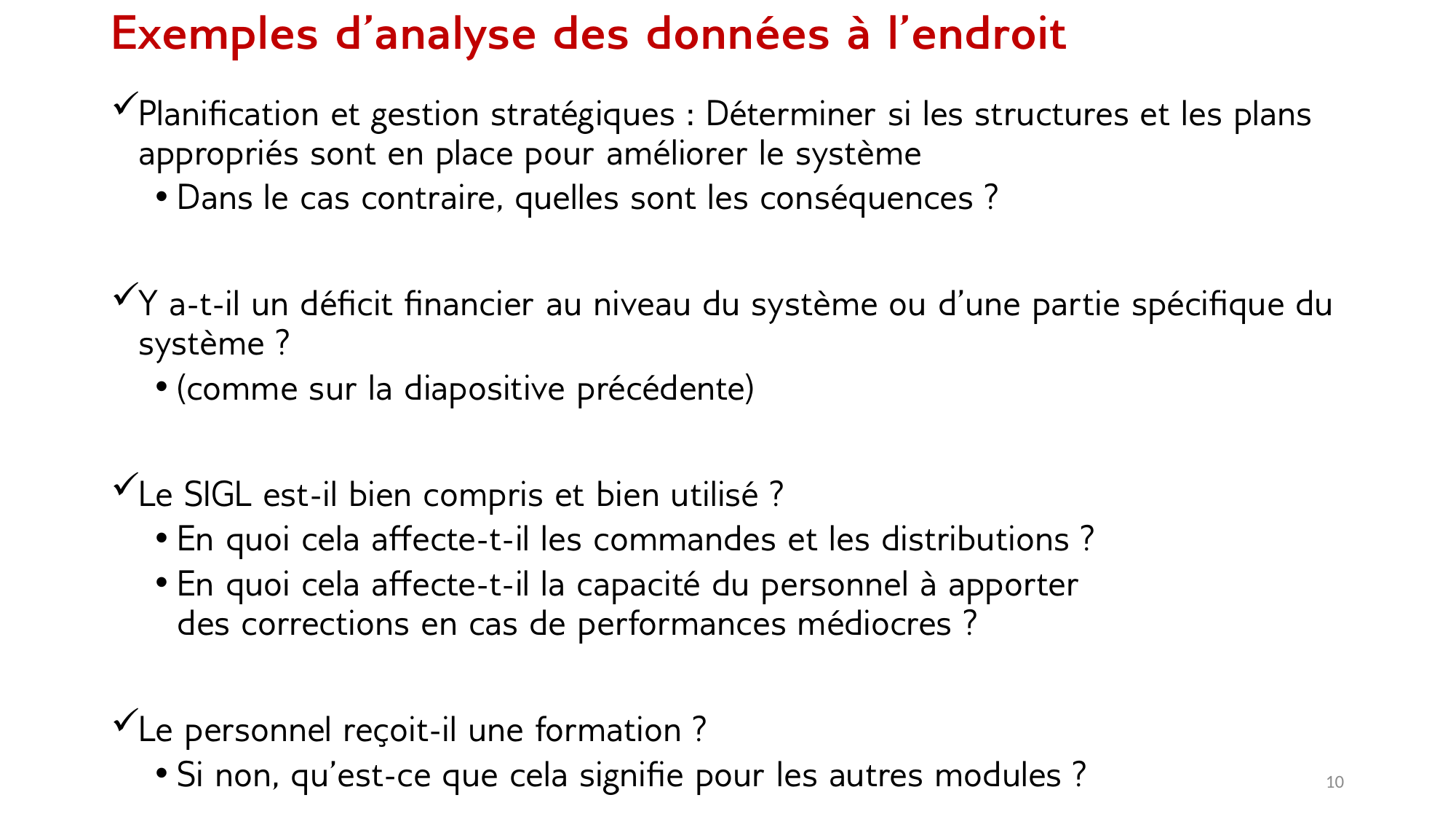

# Exemples d’analyse des données à l’endroit
Planification et gestion stratégiques : Déterminer si les structures et les plans appropriés sont en place pour améliorer le système
Dans le cas contraire, quelles sont les conséquences ?

Y a-t-il un déficit financier au niveau du système ou d’une partie spécifique du système ?
(comme sur la diapositive précédente)

Le SIGL est-il bien compris et bien utilisé ?
En quoi cela affecte-t-il les commandes et les distributions ?
En quoi cela affecte-t-il la capacité du personnel à apporter
des corrections en cas de performances médiocres ?

Le personnel reçoit-il une formation ?
Si non, qu’est-ce que cela signifie pour les autres modules ?

10